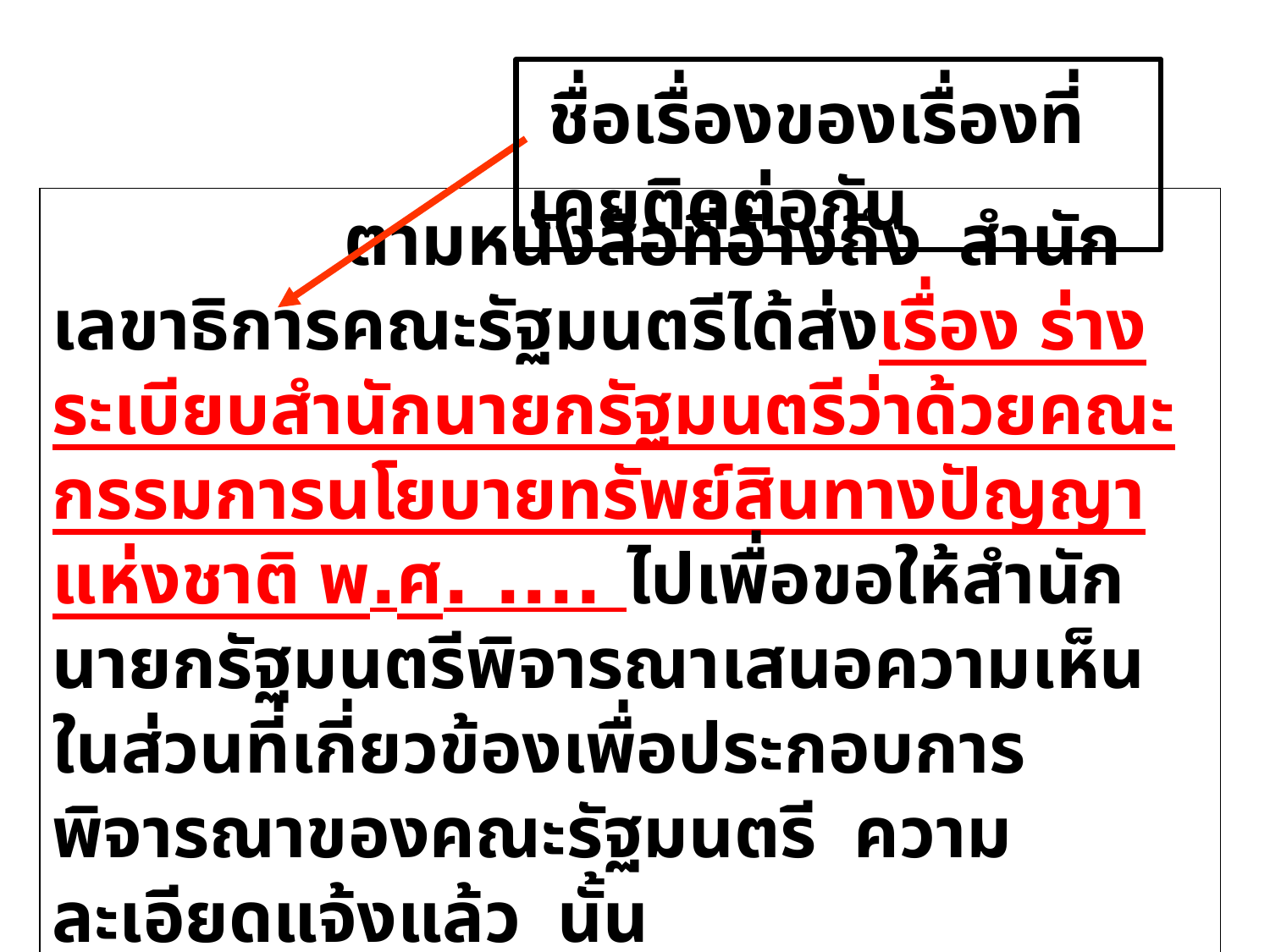

ชื่อเรื่องของเรื่องที่เคยติดต่อกัน

                    ตามหนังสือที่อ้างถึง  สำนักเลขาธิการคณะรัฐมนตรีได้ส่งเรื่อง ร่างระเบียบสำนักนายกรัฐมนตรีว่าด้วยคณะกรรมการนโยบายทรัพย์สินทางปัญญาแห่งชาติ พ.ศ. .... ไปเพื่อขอให้สำนักนายกรัฐมนตรีพิจารณาเสนอความเห็น
ในส่วนที่เกี่ยวข้องเพื่อประกอบการพิจารณาของคณะรัฐมนตรี  ความละเอียดแจ้งแล้ว  นั้น